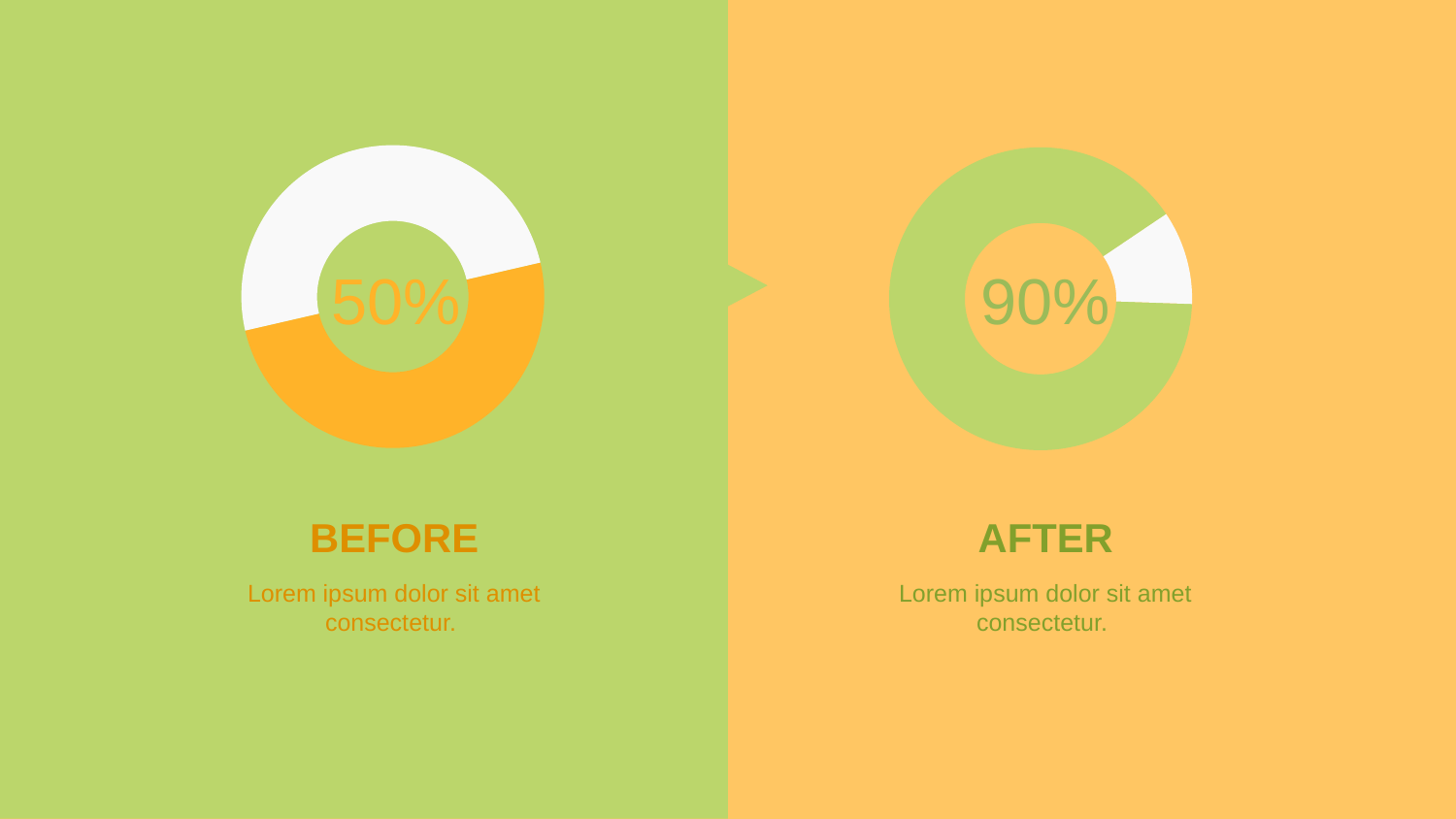

### Chart

| Category |  |
|---|---|

### Chart

| Category |  |
|---|---|
50%
90%

BEFORE
Lorem ipsum dolor sit amet consectetur.
AFTER
Lorem ipsum dolor sit amet consectetur.